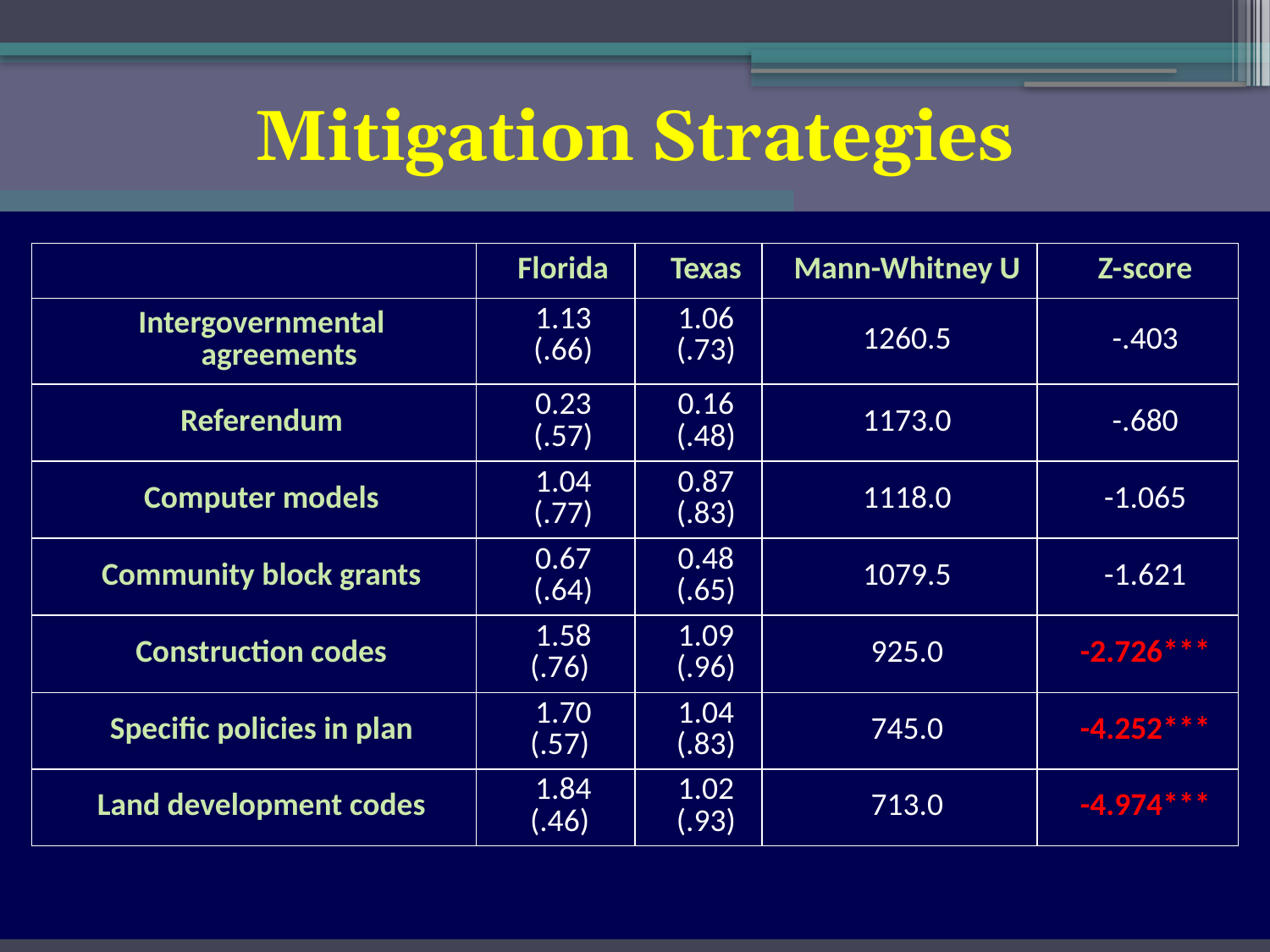

# Mitigation Strategies
|  | Florida | Texas | Mann-Whitney U | Z-score |
| --- | --- | --- | --- | --- |
| Intergovernmental agreements | 1.13 (.66) | 1.06 (.73) | 1260.5 | -.403 |
| Referendum | 0.23 (.57) | 0.16 (.48) | 1173.0 | -.680 |
| Computer models | 1.04 (.77) | 0.87 (.83) | 1118.0 | -1.065 |
| Community block grants | 0.67 (.64) | 0.48 (.65) | 1079.5 | -1.621 |
| Construction codes | 1.58 (.76) | 1.09 (.96) | 925.0 | -2.726\*\*\* |
| Specific policies in plan | 1.70 (.57) | 1.04 (.83) | 745.0 | -4.252\*\*\* |
| Land development codes | 1.84 (.46) | 1.02 (.93) | 713.0 | -4.974\*\*\* |